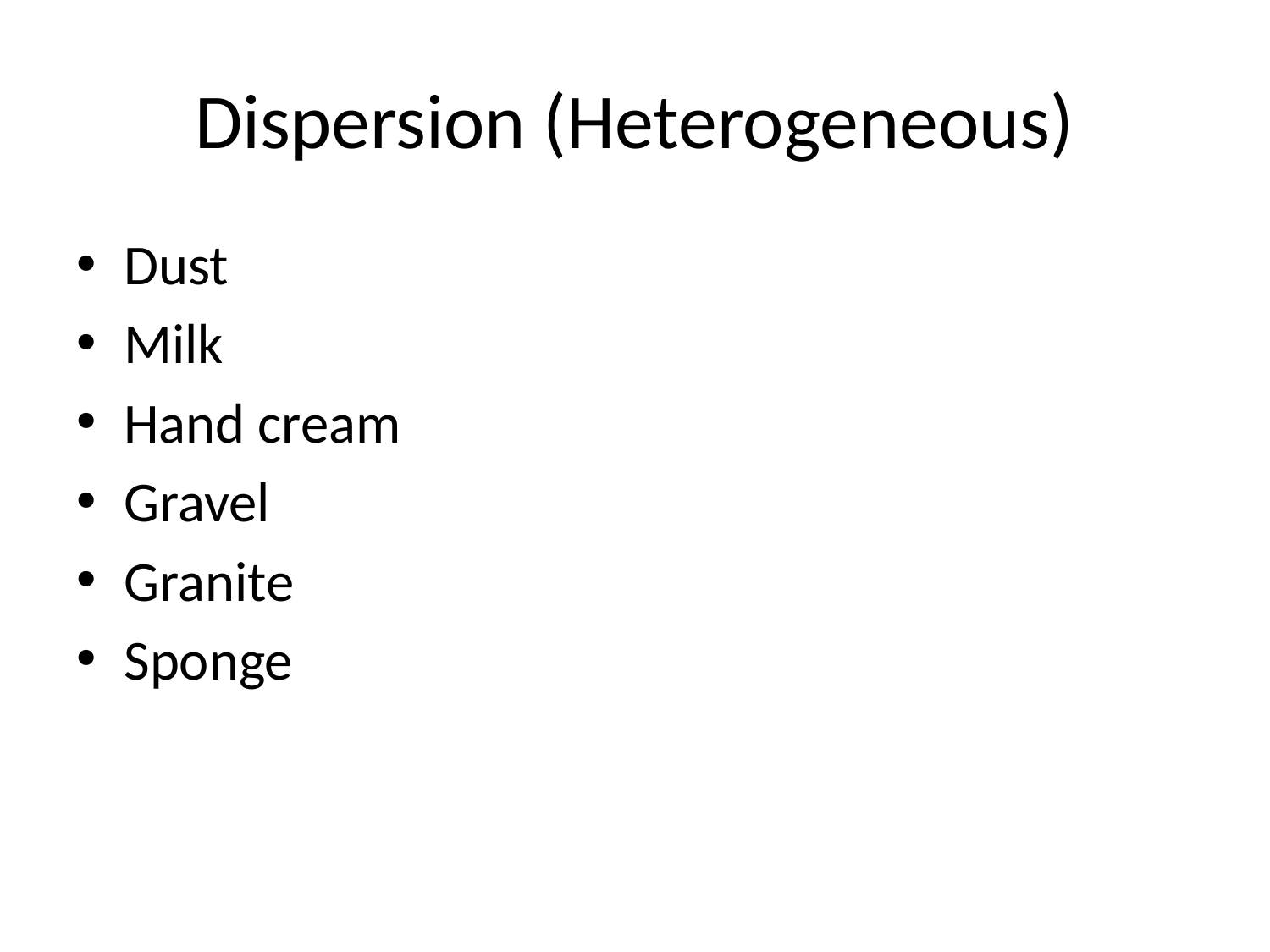

# Dispersion (Heterogeneous)
Dust
Milk
Hand cream
Gravel
Granite
Sponge